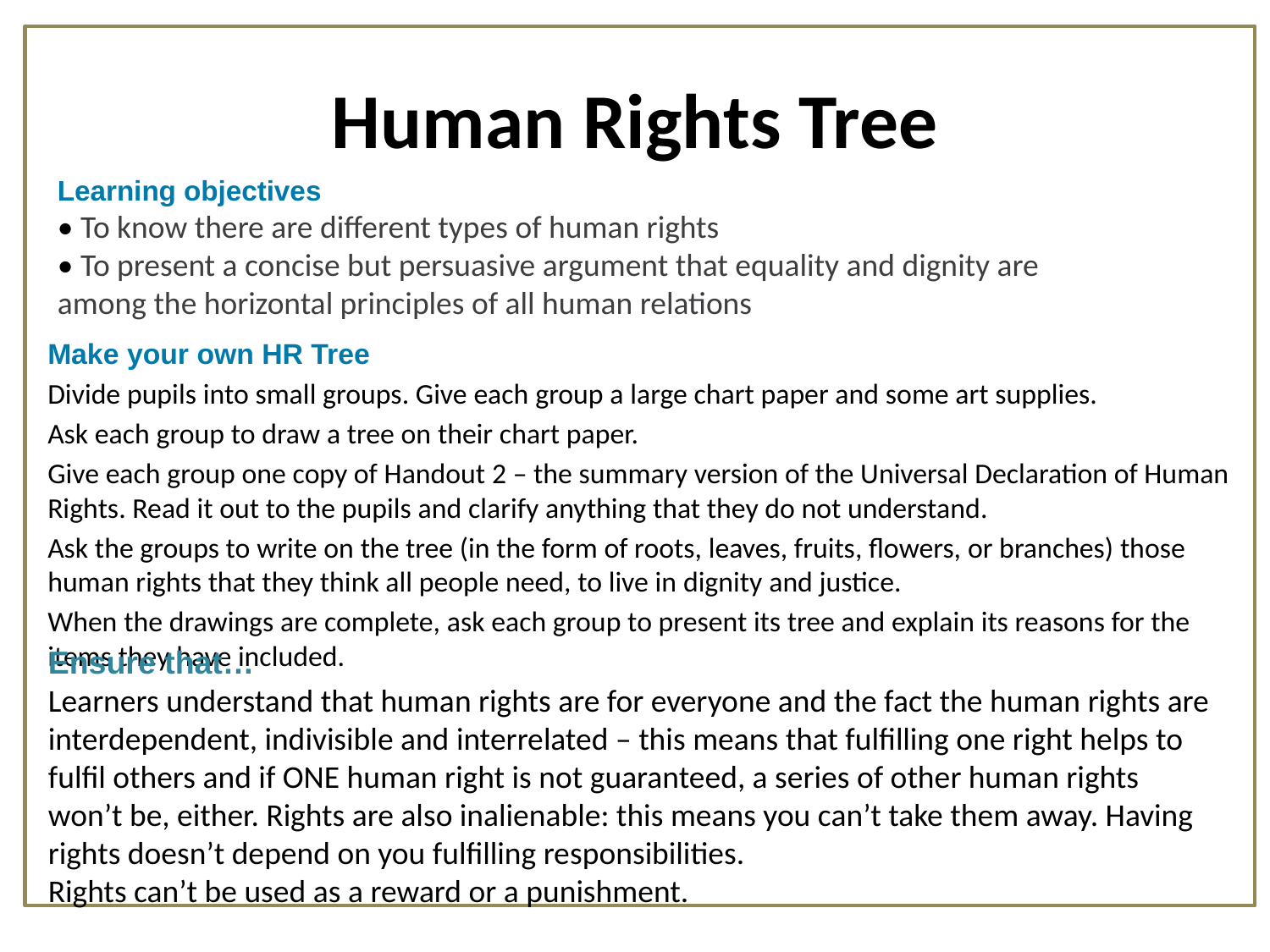

# Human Rights Tree
Learning objectives
• To know there are different types of human rights
• To present a concise but persuasive argument that equality and dignity are among the horizontal principles of all human relations

Make your own HR Tree
Divide pupils into small groups. Give each group a large chart paper and some art supplies.
Ask each group to draw a tree on their chart paper.
Give each group one copy of Handout 2 – the summary version of the Universal Declaration of Human Rights. Read it out to the pupils and clarify anything that they do not understand.
Ask the groups to write on the tree (in the form of roots, leaves, fruits, flowers, or branches) those human rights that they think all people need, to live in dignity and justice.
When the drawings are complete, ask each group to present its tree and explain its reasons for the items they have included.
Ensure that…
Learners understand that human rights are for everyone and the fact the human rights are interdependent, indivisible and interrelated – this means that fulfilling one right helps to fulfil others and if ONE human right is not guaranteed, a series of other human rights won’t be, either. Rights are also inalienable: this means you can’t take them away. Having rights doesn’t depend on you fulfilling responsibilities.
Rights can’t be used as a reward or a punishment.